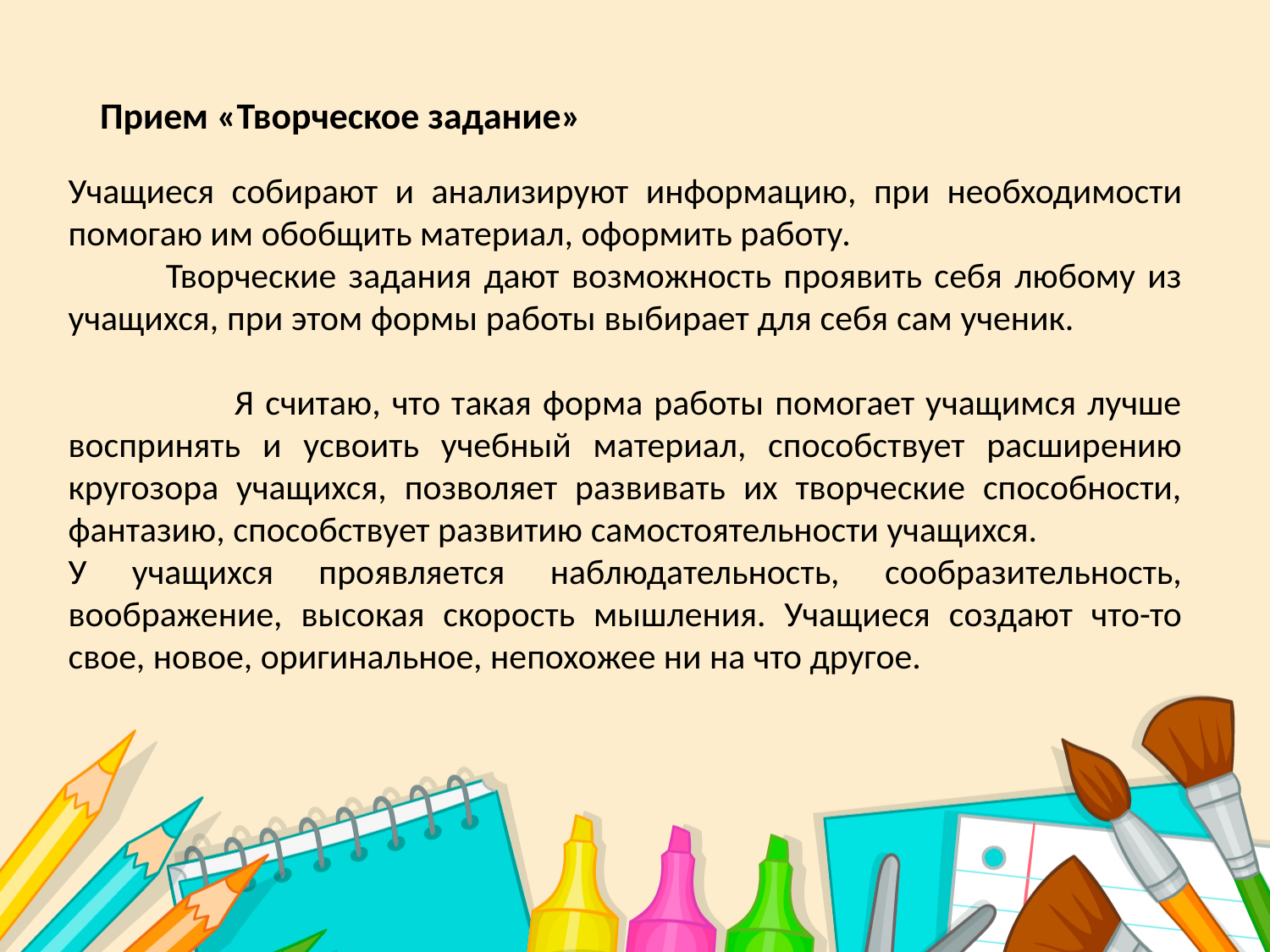

Прием «Творческое задание»

Учащиеся собирают и анализируют информацию, при необходимости помогаю им обобщить материал, оформить работу.
        Творческие задания дают возможность проявить себя любому из учащихся, при этом формы работы выбирает для себя сам ученик.                                                                                                                                                                        Я считаю, что такая форма работы помогает учащимся лучше воспринять и усвоить учебный материал, способствует расширению кругозора учащихся, позволяет развивать их творческие способности, фантазию, способствует развитию самостоятельности учащихся.
У учащихся проявляется наблюдательность, сообразительность, воображение, высокая скорость мышления. Учащиеся создают что-то свое, новое, оригинальное, непохожее ни на что другое.